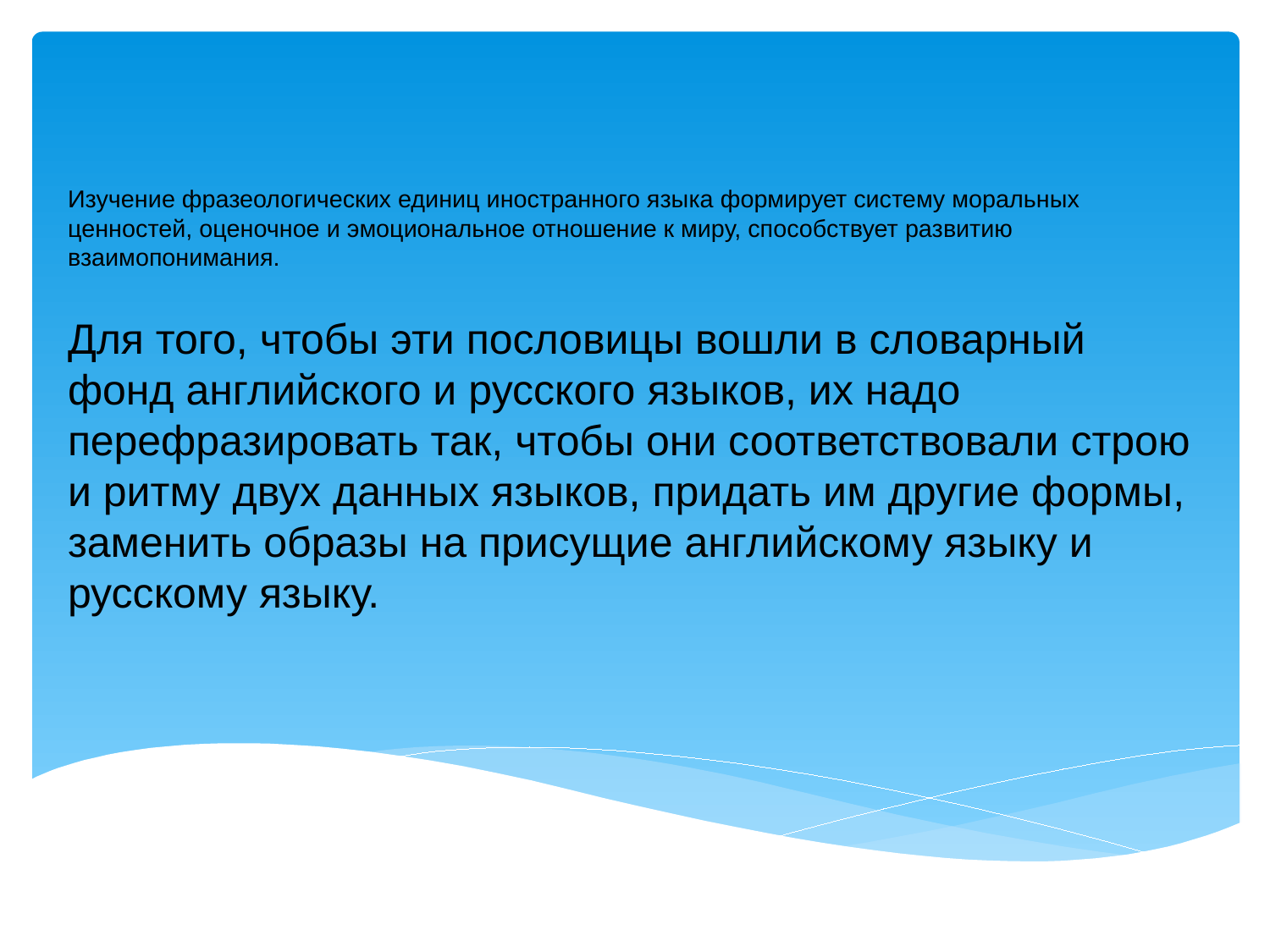

# Изучение фразеологических единиц иностранного языка формирует систему моральных ценностей, оценочное и эмоциональное отношение к миру, способствует развитию взаимопонимания.

Для того, чтобы эти пословицы вошли в словарный фонд английского и русского языков, их надо перефразировать так, чтобы они соответствовали строю и ритму двух данных языков, придать им другие формы, заменить образы на присущие английскому языку и русскому языку.